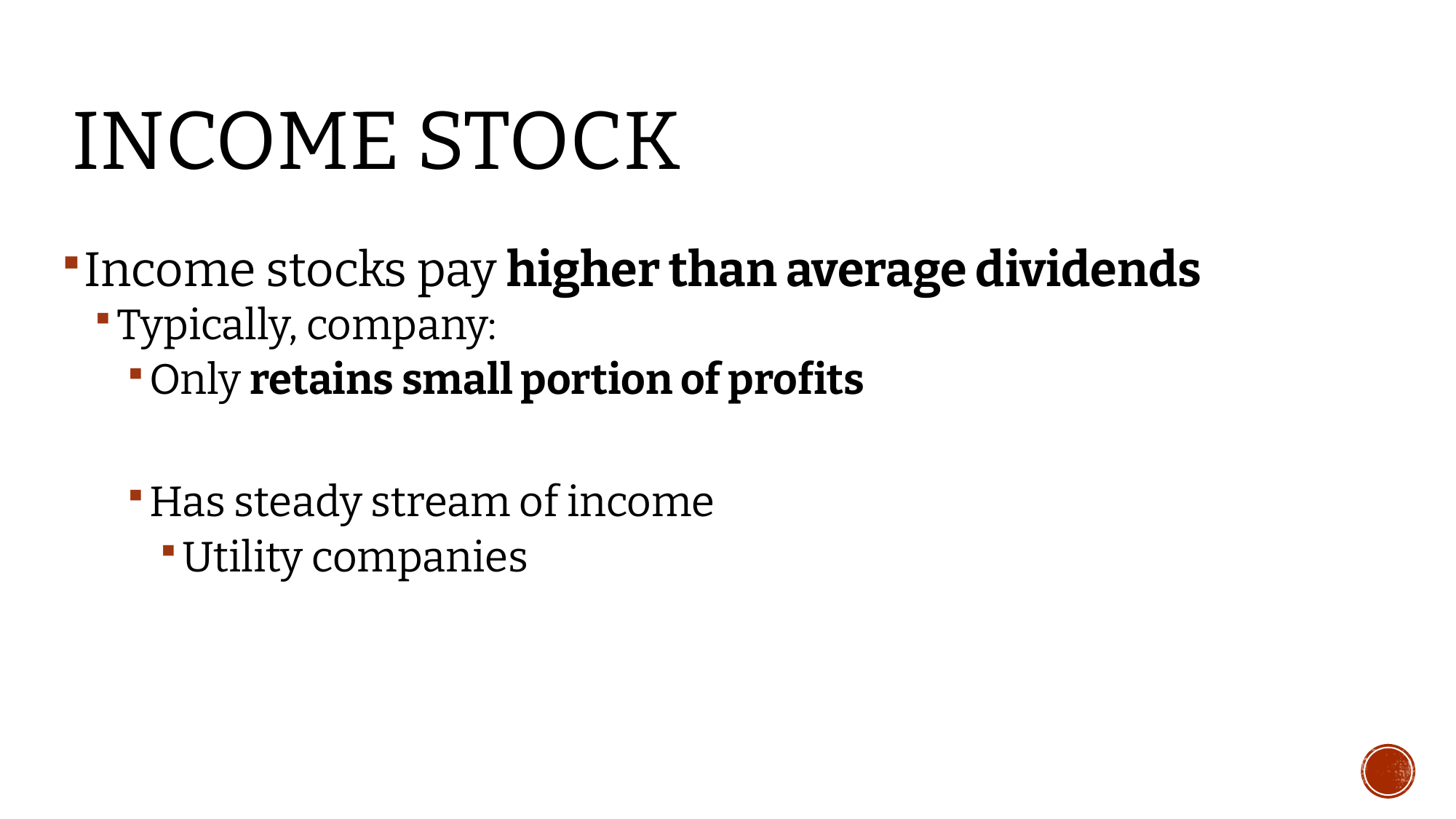

# Income Stock
Income stocks pay higher than average dividends
Typically, company:
Only retains small portion of profits

Has steady stream of income
Utility companies